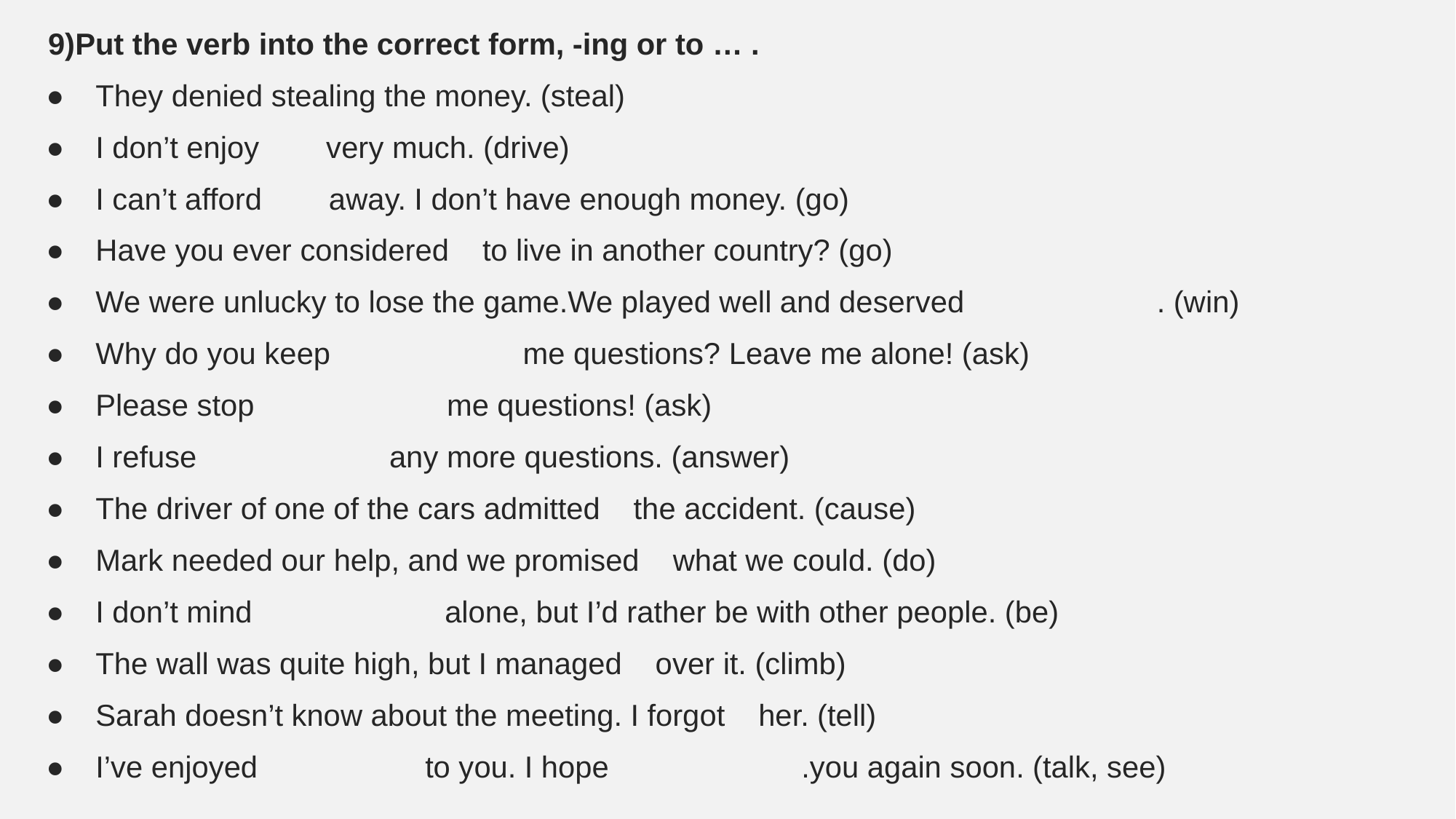

#
9)Put the verb into the correct form, -ing or to … .
⦁    They denied stealing the money. (steal)
⦁    I don’t enjoy        very much. (drive)
⦁    I can’t afford        away. I don’t have enough money. (go)
⦁    Have you ever considered    to live in another country? (go)
⦁    We were unlucky to lose the game.We played well and deserved                       . (win)
⦁    Why do you keep                       me questions? Leave me alone! (ask)
⦁    Please stop                       me questions! (ask)
⦁    I refuse                       any more questions. (answer)
⦁    The driver of one of the cars admitted    the accident. (cause)
⦁    Mark needed our help, and we promised    what we could. (do)
⦁    I don’t mind                       alone, but I’d rather be with other people. (be)
⦁    The wall was quite high, but I managed    over it. (climb)
⦁    Sarah doesn’t know about the meeting. I forgot    her. (tell)
⦁    I’ve enjoyed                    to you. I hope                       .you again soon. (talk, see)